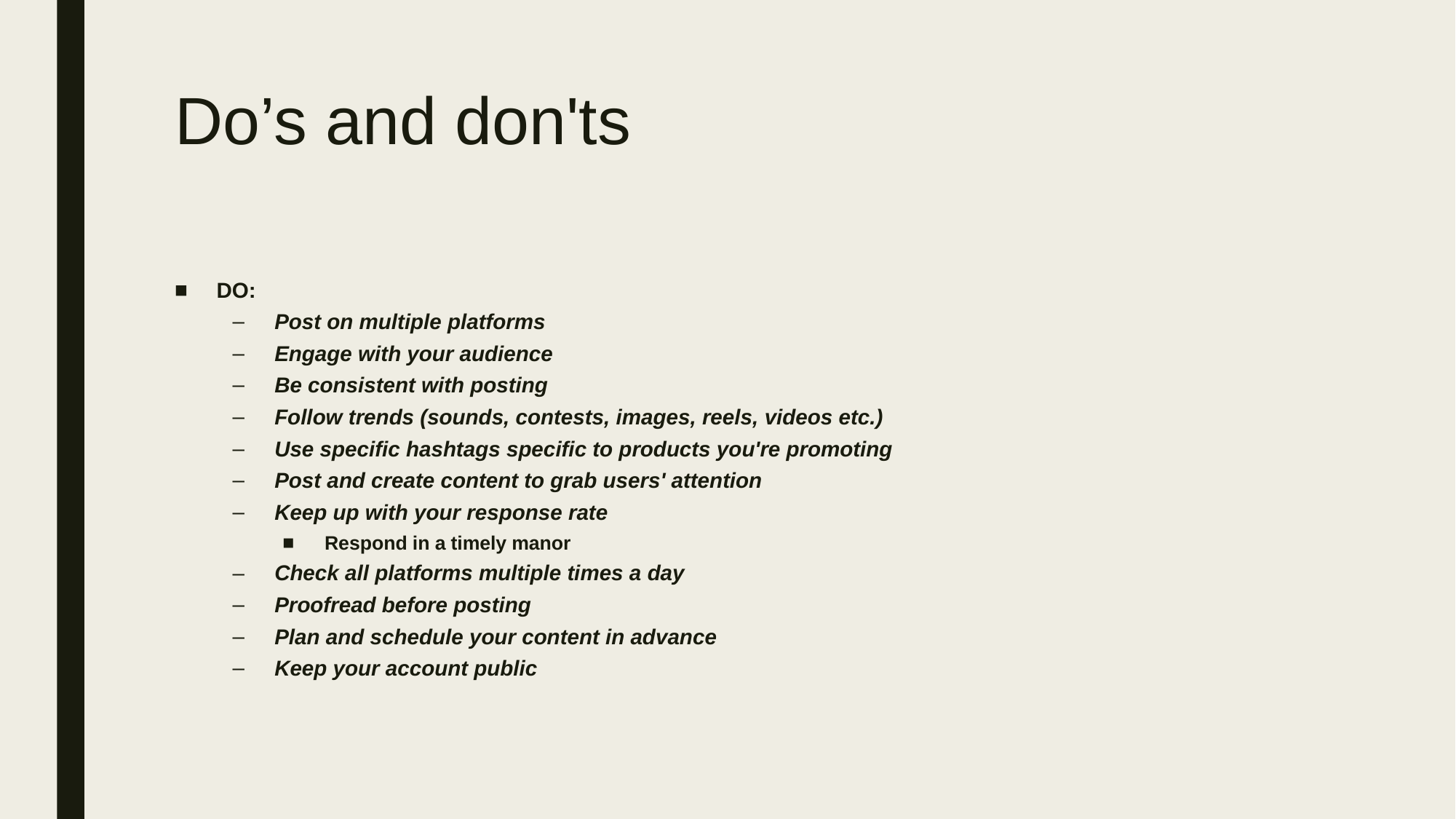

# Do’s and don'ts
DO:
Post on multiple platforms
Engage with your audience
Be consistent with posting
Follow trends (sounds, contests, images, reels, videos etc.)
Use specific hashtags specific to products you're promoting
Post and create content to grab users' attention
Keep up with your response rate
Respond in a timely manor
Check all platforms multiple times a day
Proofread before posting
Plan and schedule your content in advance
Keep your account public